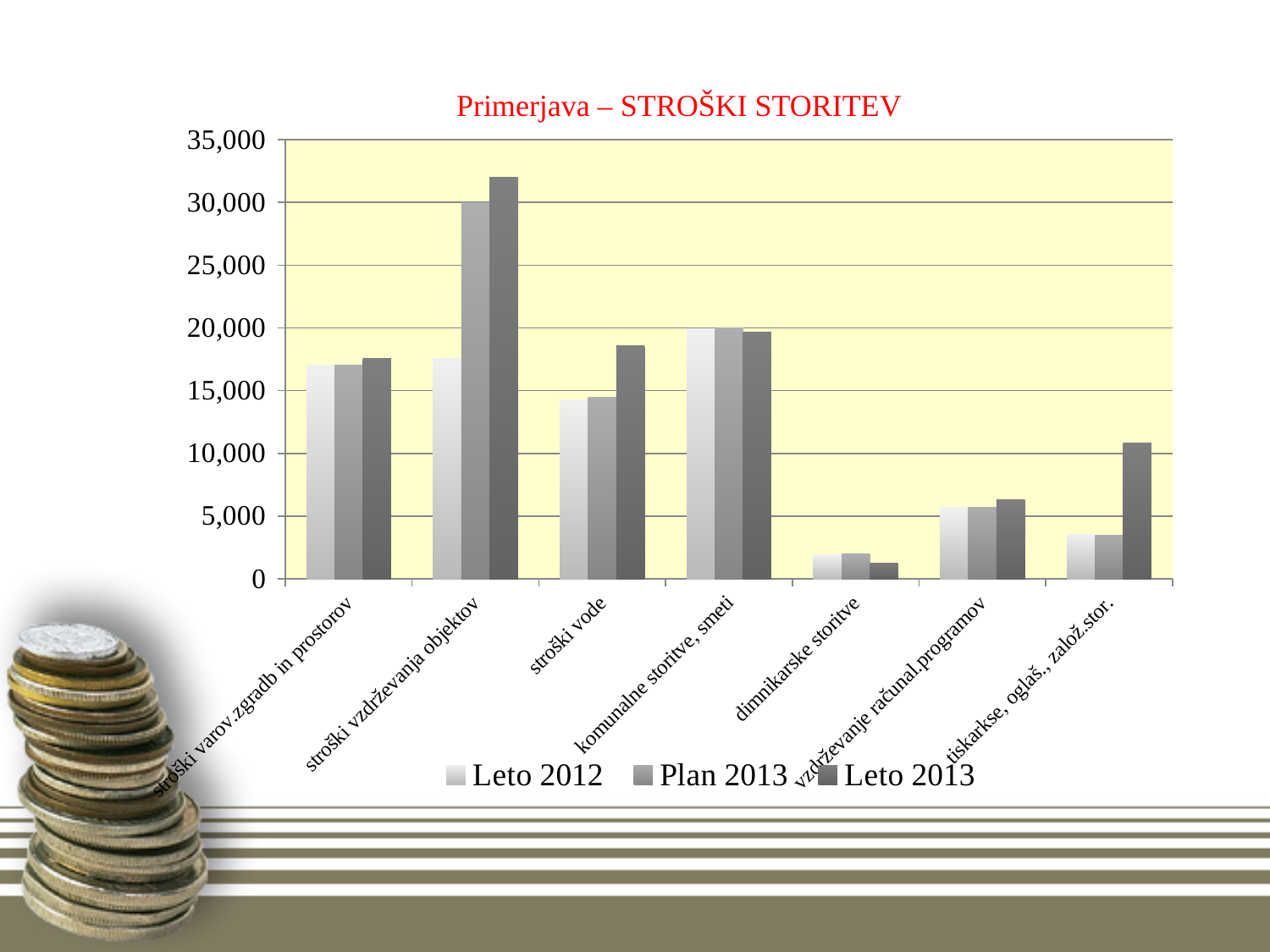

### Chart

| Category | Leto 2012 | Plan 2013 | Leto 2013 |
|---|---|---|---|
| stroški varov.zgradb in prostorov | 17013.0 | 17000.0 | 17551.0 |
| stroški vzdrževanja objektov | 17571.0 | 30000.0 | 31975.0 |
| stroški vode | 14259.0 | 14500.0 | 18569.0 |
| komunalne storitve, smeti | 19934.0 | 20000.0 | 19631.0 |
| dimnikarske storitve | 1905.0 | 2000.0 | 1279.0 |
| vzdrževanje računal.programov | 5681.0 | 5700.0 | 6291.0 |
| tiskarkse, oglaš., založ.stor. | 3510.0 | 3500.0 | 10852.0 |
# Primerjava – STROŠKI STORITEV